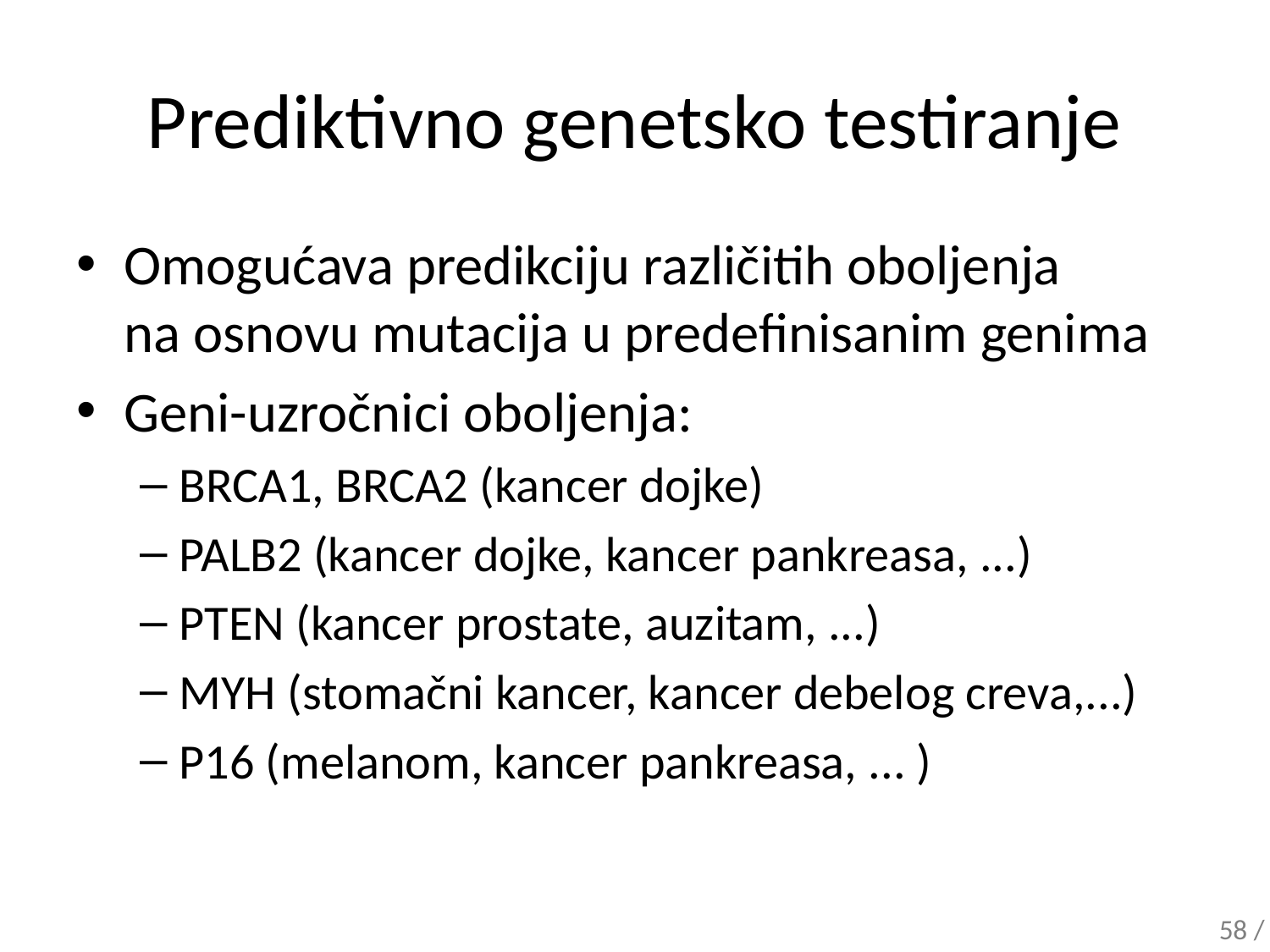

# Prediktivno genetsko testiranje
Omogućava predikciju različitih oboljenja
na osnovu mutacija u predefinisanim genima
Geni-uzročnici oboljenja:
BRCA1, BRCA2 (kancer dojke)
PALB2 (kancer dojke, kancer pankreasa, ...)
PTEN (kancer prostate, auzitam, ...)
MYH (stomačni kancer, kancer debelog creva,...)
P16 (melanom, kancer pankreasa, ... )